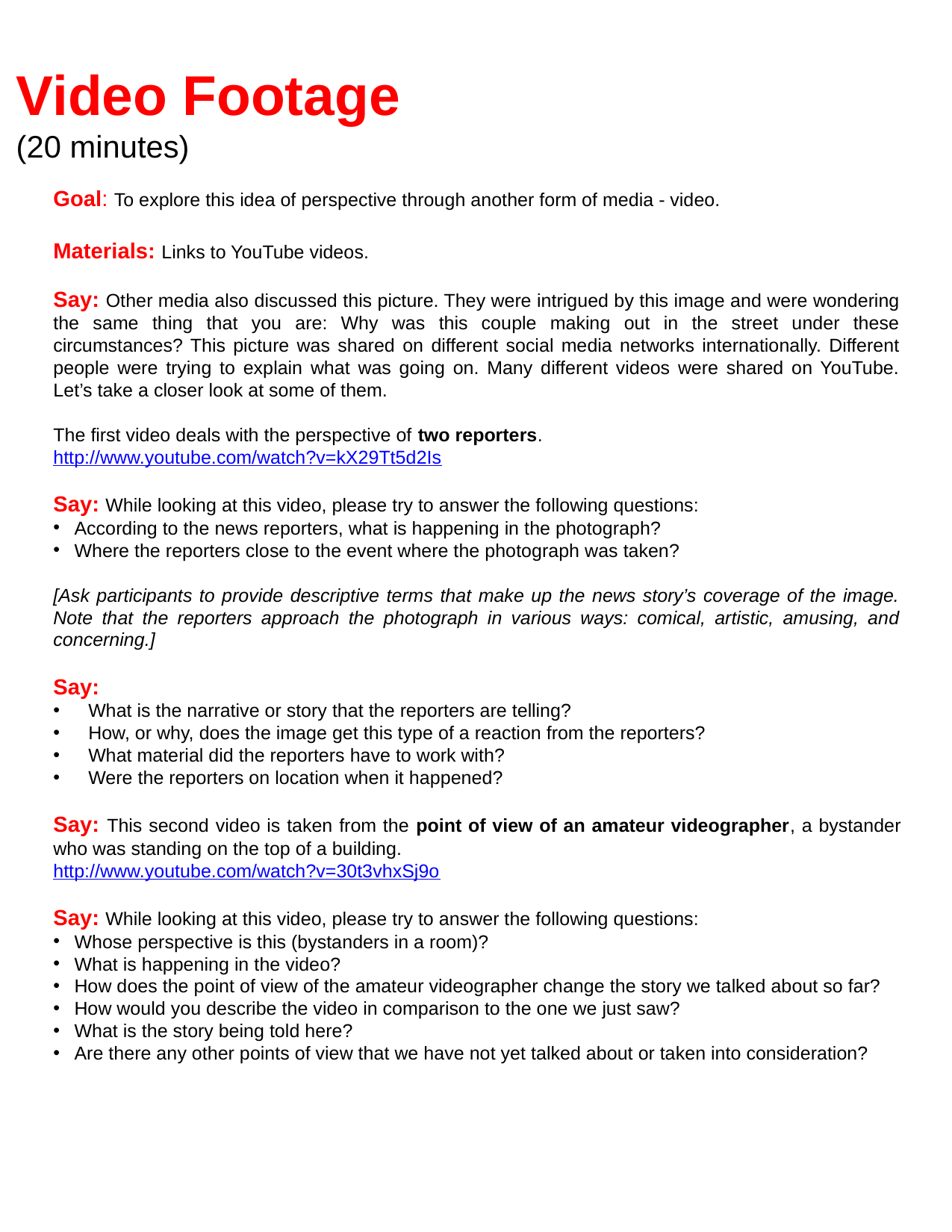

Video Footage
(20 minutes)
Goal: To explore this idea of perspective through another form of media - video.

Materials: Links to YouTube videos.

Say: Other media also discussed this picture. They were intrigued by this image and were wondering the same thing that you are: Why was this couple making out in the street under these circumstances? This picture was shared on different social media networks internationally. Different people were trying to explain what was going on. Many different videos were shared on YouTube. Let’s take a closer look at some of them.

The first video deals with the perspective of two reporters.
http://www.youtube.com/watch?v=kX29Tt5d2Is

Say: While looking at this video, please try to answer the following questions:
According to the news reporters, what is happening in the photograph?
Where the reporters close to the event where the photograph was taken?

[Ask participants to provide descriptive terms that make up the news story’s coverage of the image. Note that the reporters approach the photograph in various ways: comical, artistic, amusing, and concerning.]

Say:
What is the narrative or story that the reporters are telling?
How, or why, does the image get this type of a reaction from the reporters?
What material did the reporters have to work with?
Were the reporters on location when it happened?

Say: This second video is taken from the point of view of an amateur videographer, a bystander who was standing on the top of a building.
http://www.youtube.com/watch?v=30t3vhxSj9o

Say: While looking at this video, please try to answer the following questions:
Whose perspective is this (bystanders in a room)?
What is happening in the video?
How does the point of view of the amateur videographer change the story we talked about so far?
How would you describe the video in comparison to the one we just saw?
What is the story being told here?
Are there any other points of view that we have not yet talked about or taken into consideration?